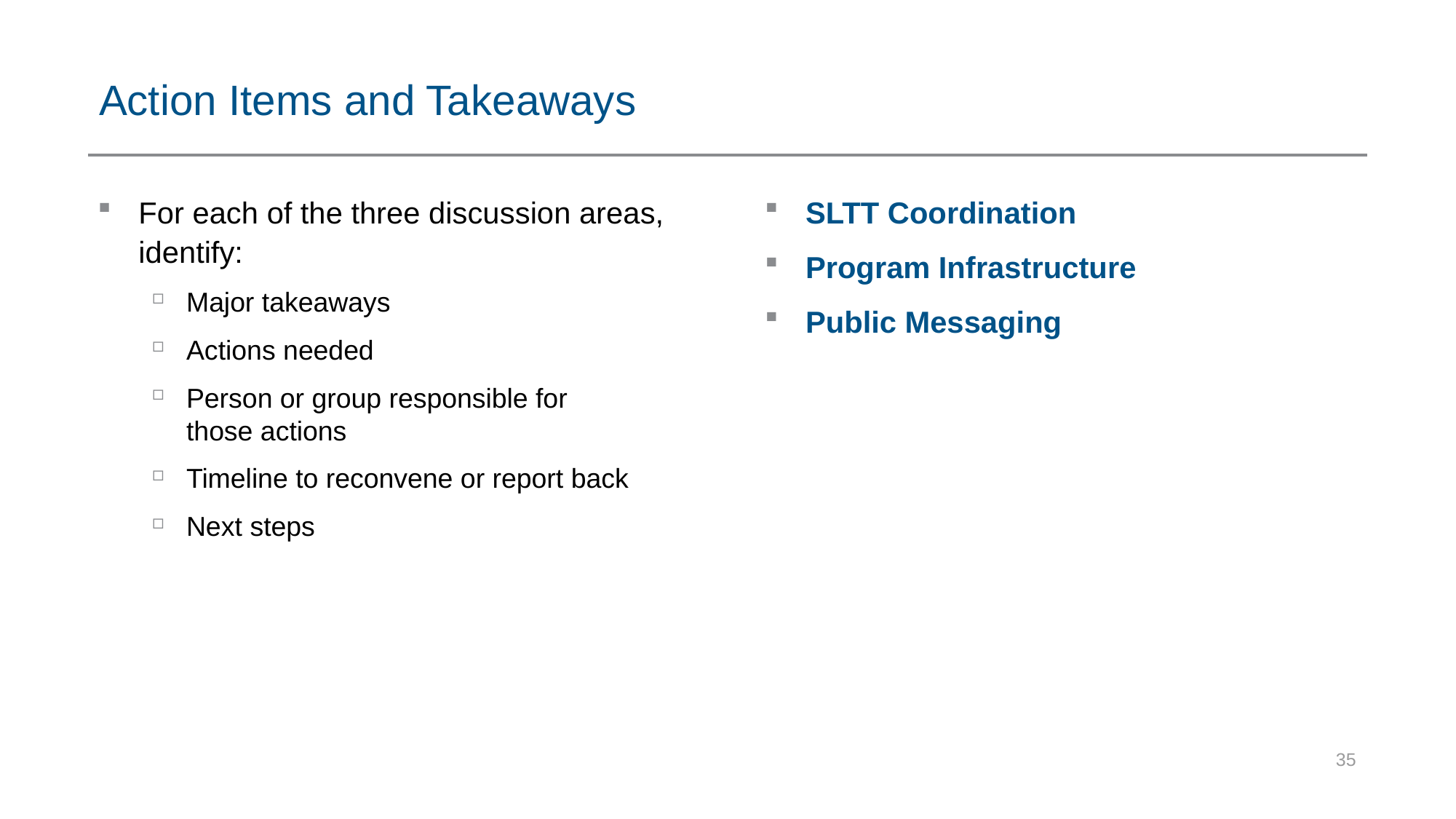

# Action Items and Takeaways
For each of the three discussion areas, identify:
Major takeaways
Actions needed
Person or group responsible for
those actions
Timeline to reconvene or report back
Next steps
SLTT Coordination
Program Infrastructure
Public Messaging
35